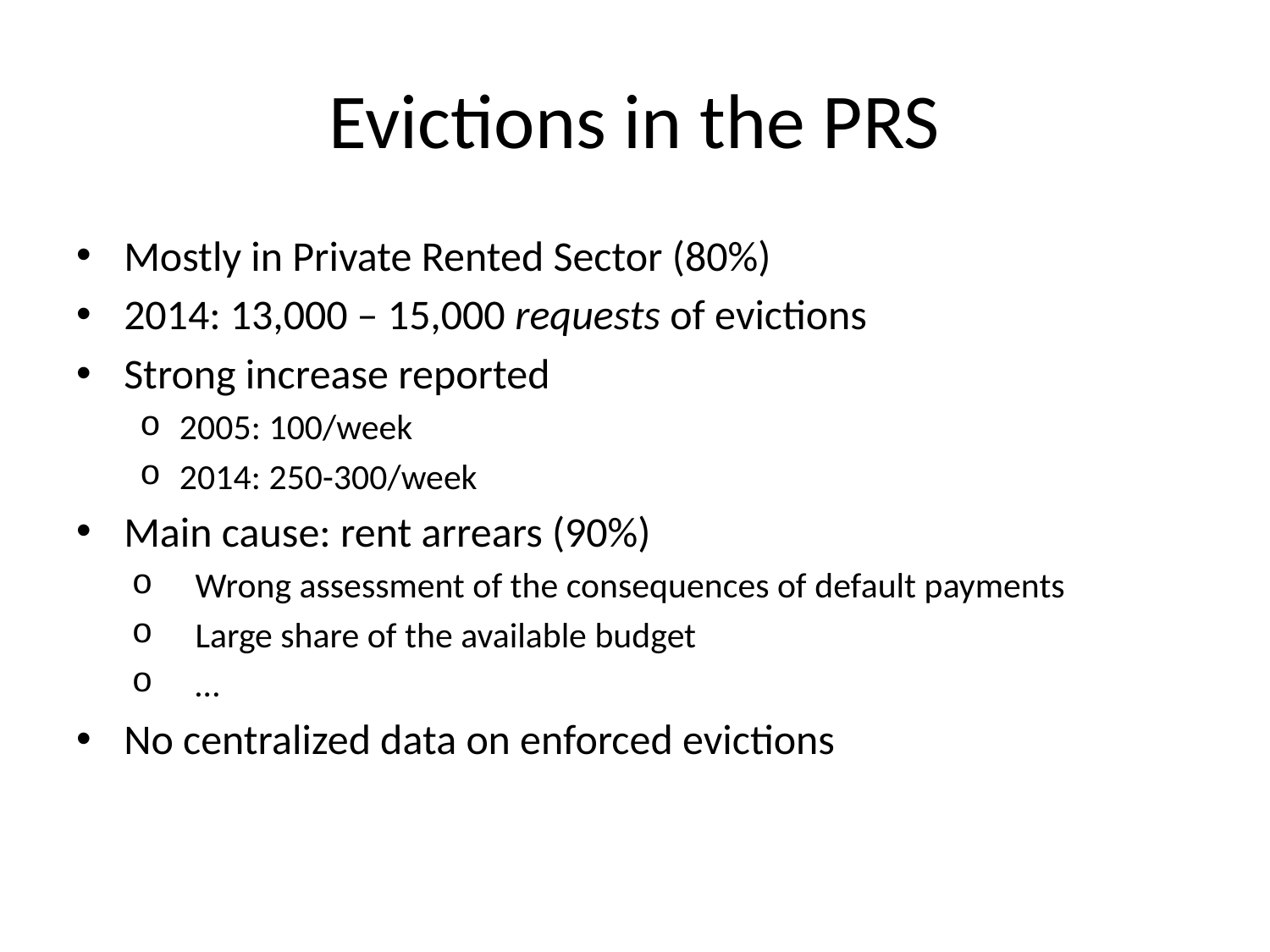

# Evictions in the PRS
Mostly in Private Rented Sector (80%)
2014: 13,000 – 15,000 requests of evictions
Strong increase reported
2005: 100/week
2014: 250-300/week
Main cause: rent arrears (90%)
Wrong assessment of the consequences of default payments
Large share of the available budget
…
No centralized data on enforced evictions